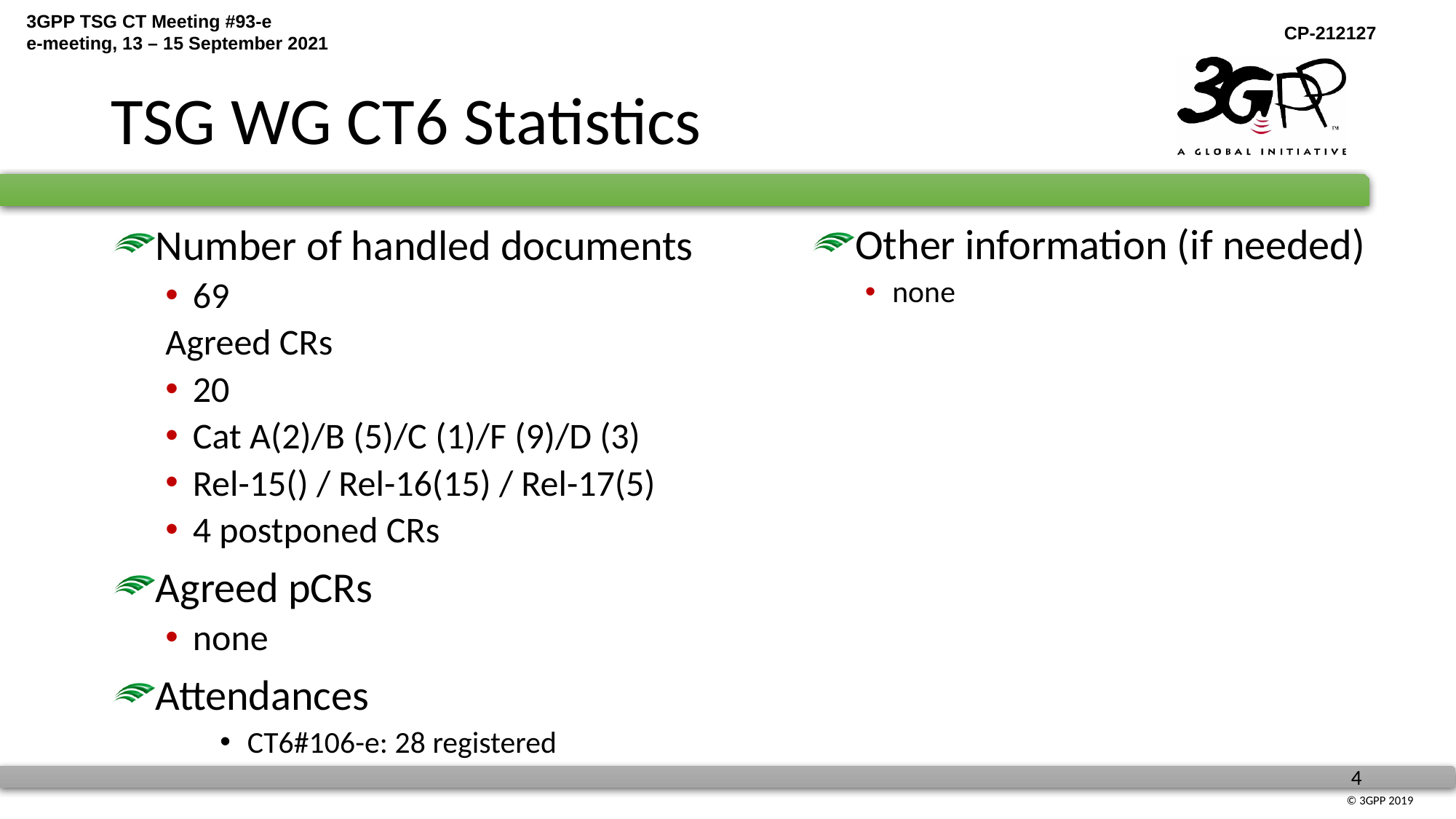

# TSG WG CT6 Statistics
Other information (if needed)
none
Number of handled documents
69
Agreed CRs
20
Cat A(2)/B (5)/C (1)/F (9)/D (3)
Rel-15() / Rel-16(15) / Rel-17(5)
4 postponed CRs
Agreed pCRs
none
Attendances
CT6#106-e: 28 registered